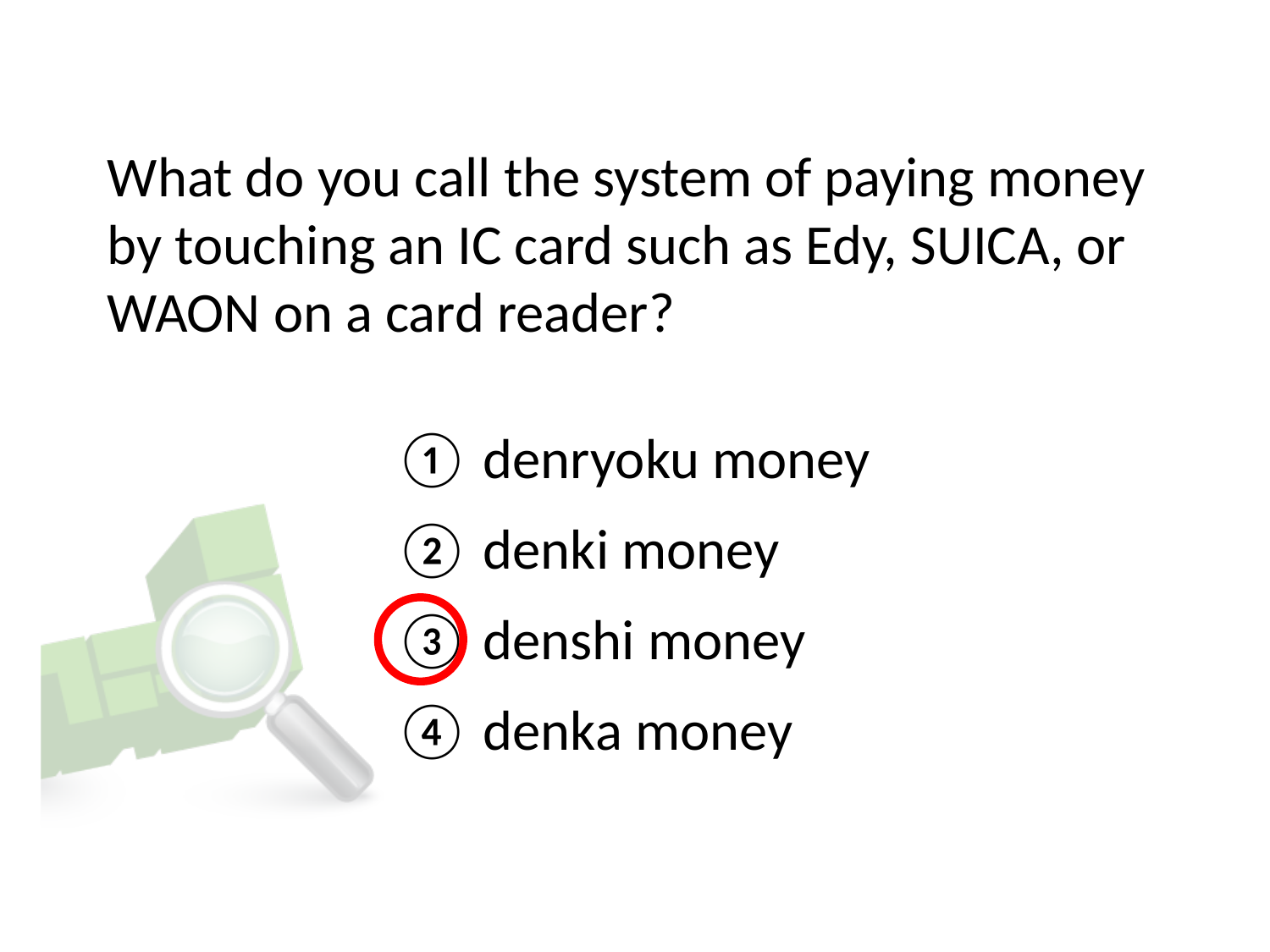

# What do you call the system of paying money by touching an IC card such as Edy, SUICA, or WAON on a card reader?
① denryoku money
② denki money
③ denshi money
④ denka money